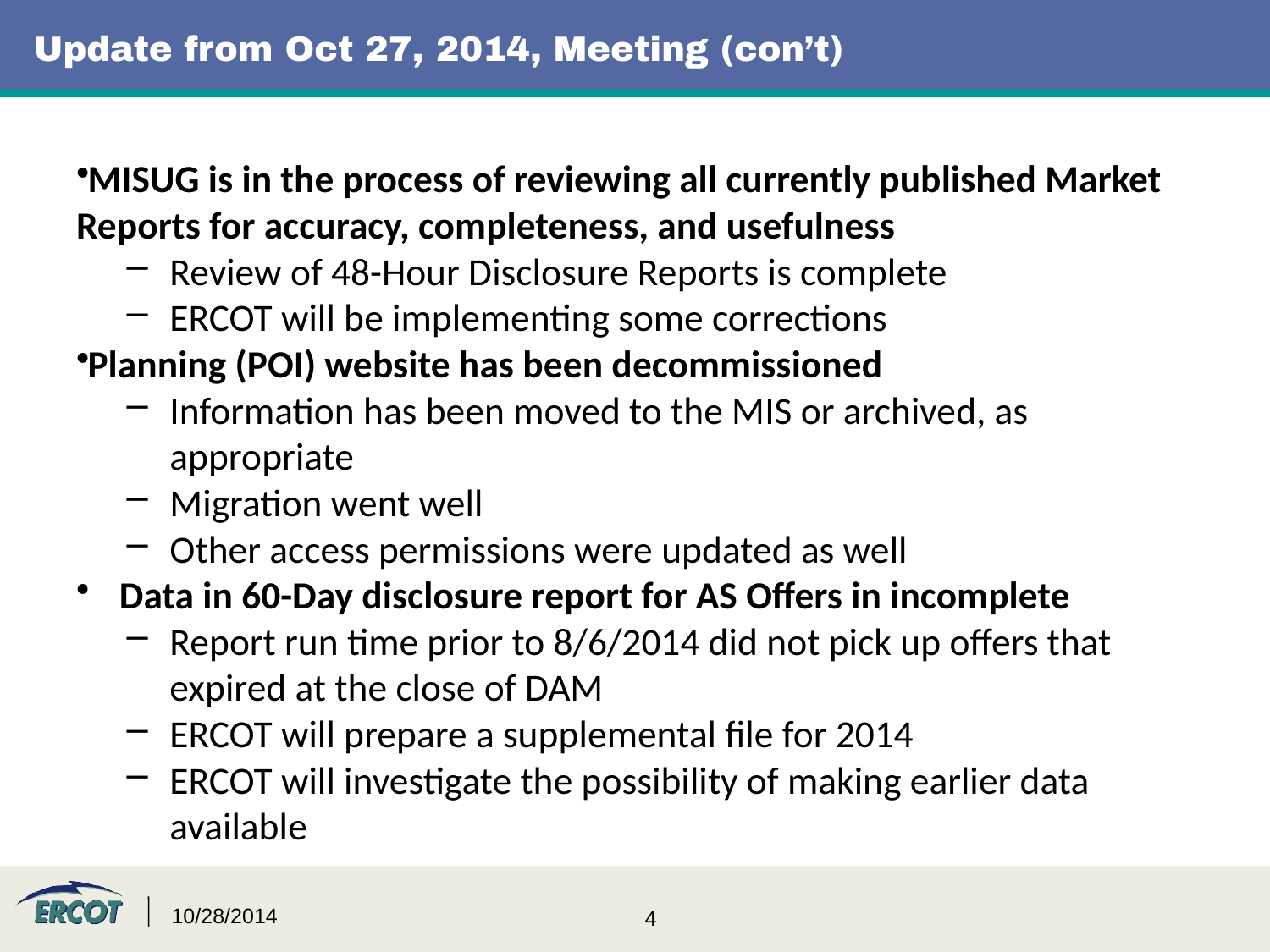

# Update from Oct 27, 2014, Meeting (con’t)
MISUG is in the process of reviewing all currently published Market Reports for accuracy, completeness, and usefulness
Review of 48-Hour Disclosure Reports is complete
ERCOT will be implementing some corrections
Planning (POI) website has been decommissioned
Information has been moved to the MIS or archived, as appropriate
Migration went well
Other access permissions were updated as well
Data in 60-Day disclosure report for AS Offers in incomplete
Report run time prior to 8/6/2014 did not pick up offers that expired at the close of DAM
ERCOT will prepare a supplemental file for 2014
ERCOT will investigate the possibility of making earlier data available
10/28/2014